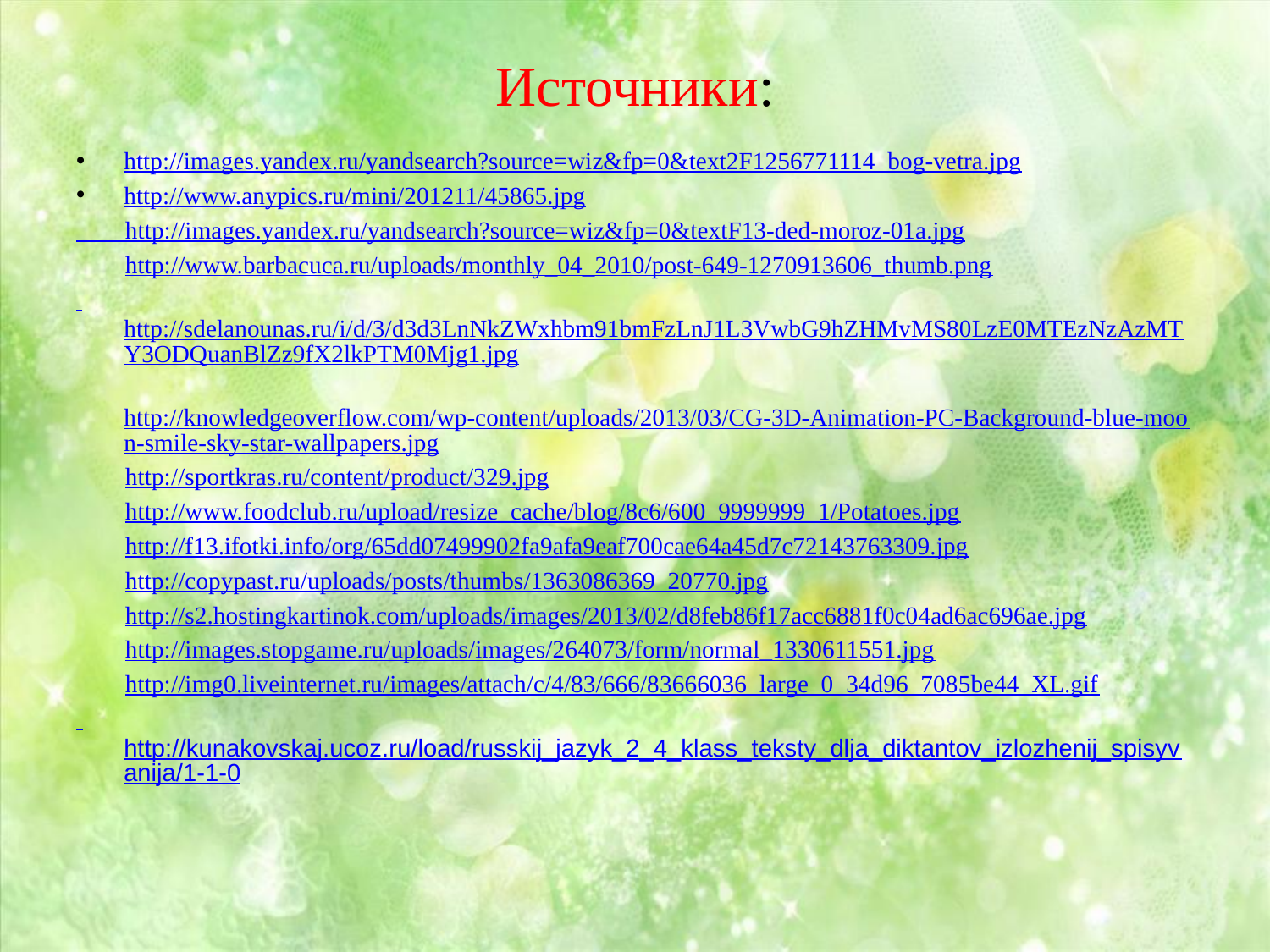

# Источники:
http://images.yandex.ru/yandsearch?source=wiz&fp=0&text2F1256771114_bog-vetra.jpg
http://www.anypics.ru/mini/201211/45865.jpg
        http://images.yandex.ru/yandsearch?source=wiz&fp=0&textF13-ded-moroz-01a.jpg
        http://www.barbacuca.ru/uploads/monthly_04_2010/post-649-1270913606_thumb.png
 http://sdelanounas.ru/i/d/3/d3d3LnNkZWxhbm91bmFzLnJ1L3VwbG9hZHMvMS80LzE0MTEzNzAzMTY3ODQuanBlZz9fX2lkPTM0Mjg1.jpg
        http://knowledgeoverflow.com/wp-content/uploads/2013/03/CG-3D-Animation-PC-Background-blue-moon-smile-sky-star-wallpapers.jpg
        http://sportkras.ru/content/product/329.jpg
        http://www.foodclub.ru/upload/resize_cache/blog/8c6/600_9999999_1/Potatoes.jpg
        http://f13.ifotki.info/org/65dd07499902fa9afa9eaf700cae64a45d7c72143763309.jpg
        http://copypast.ru/uploads/posts/thumbs/1363086369_20770.jpg
        http://s2.hostingkartinok.com/uploads/images/2013/02/d8feb86f17acc6881f0c04ad6ac696ae.jpg
        http://images.stopgame.ru/uploads/images/264073/form/normal_1330611551.jpg
        http://img0.liveinternet.ru/images/attach/c/4/83/666/83666036_large_0_34d96_7085be44_XL.gif
 http://kunakovskaj.ucoz.ru/load/russkij_jazyk_2_4_klass_teksty_dlja_diktantov_izlozhenij_spisyvanija/1-1-0